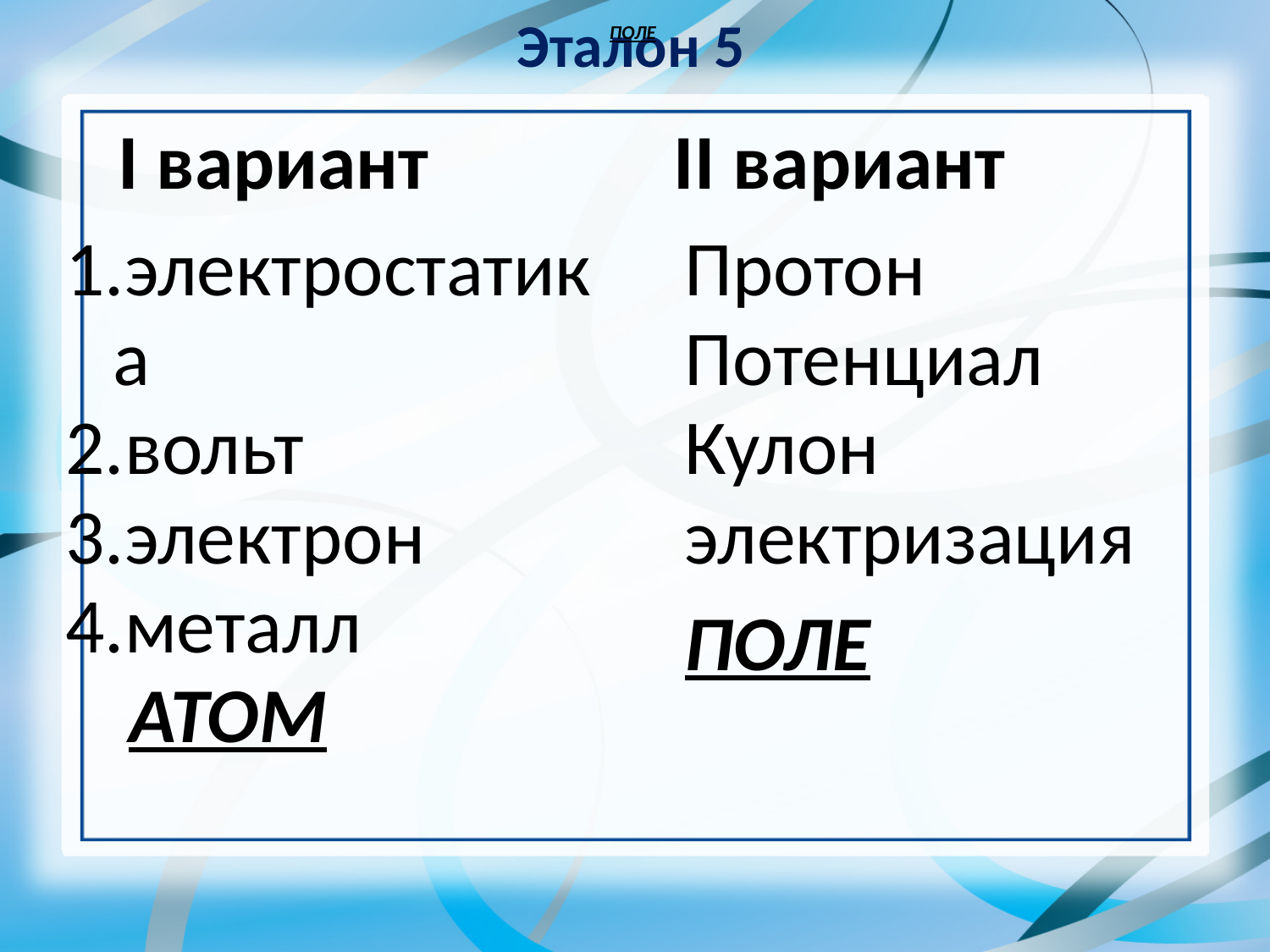

ПОЛЕ
# Эталон 5

| I вариант электростатика вольт электрон металл АТОМ |
| --- |
| II вариант Протон Потенциал Кулон электризация ПОЛЕ |
| --- |